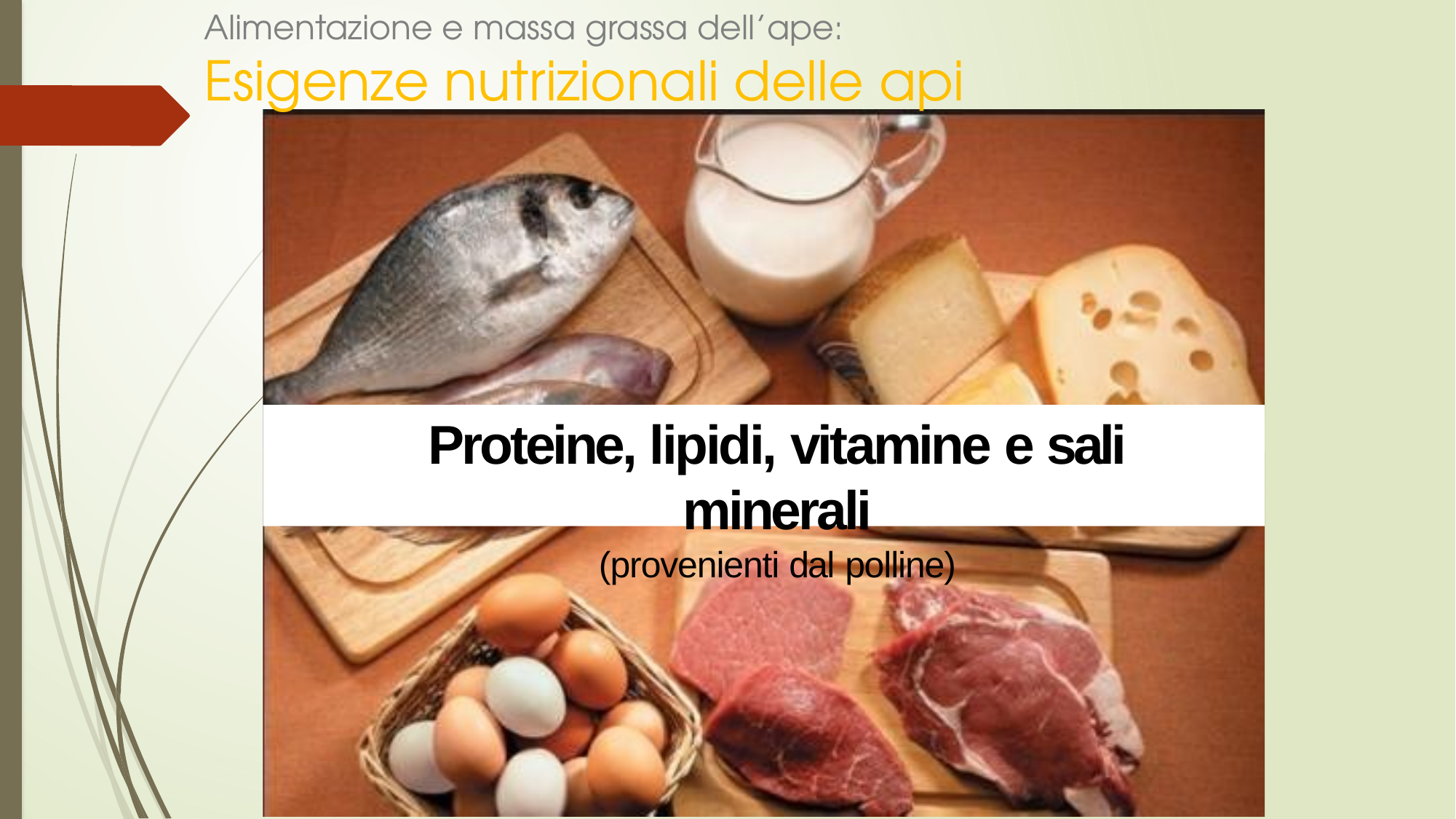

Alimentazione e massa grassa dell’ape:
Esigenze nutrizionali delle api

Proteine, lipidi, vitamine e sali minerali
(provenienti dal polline)
Alimentazione e massa grassa dell'ape: Rosario Sica 2024